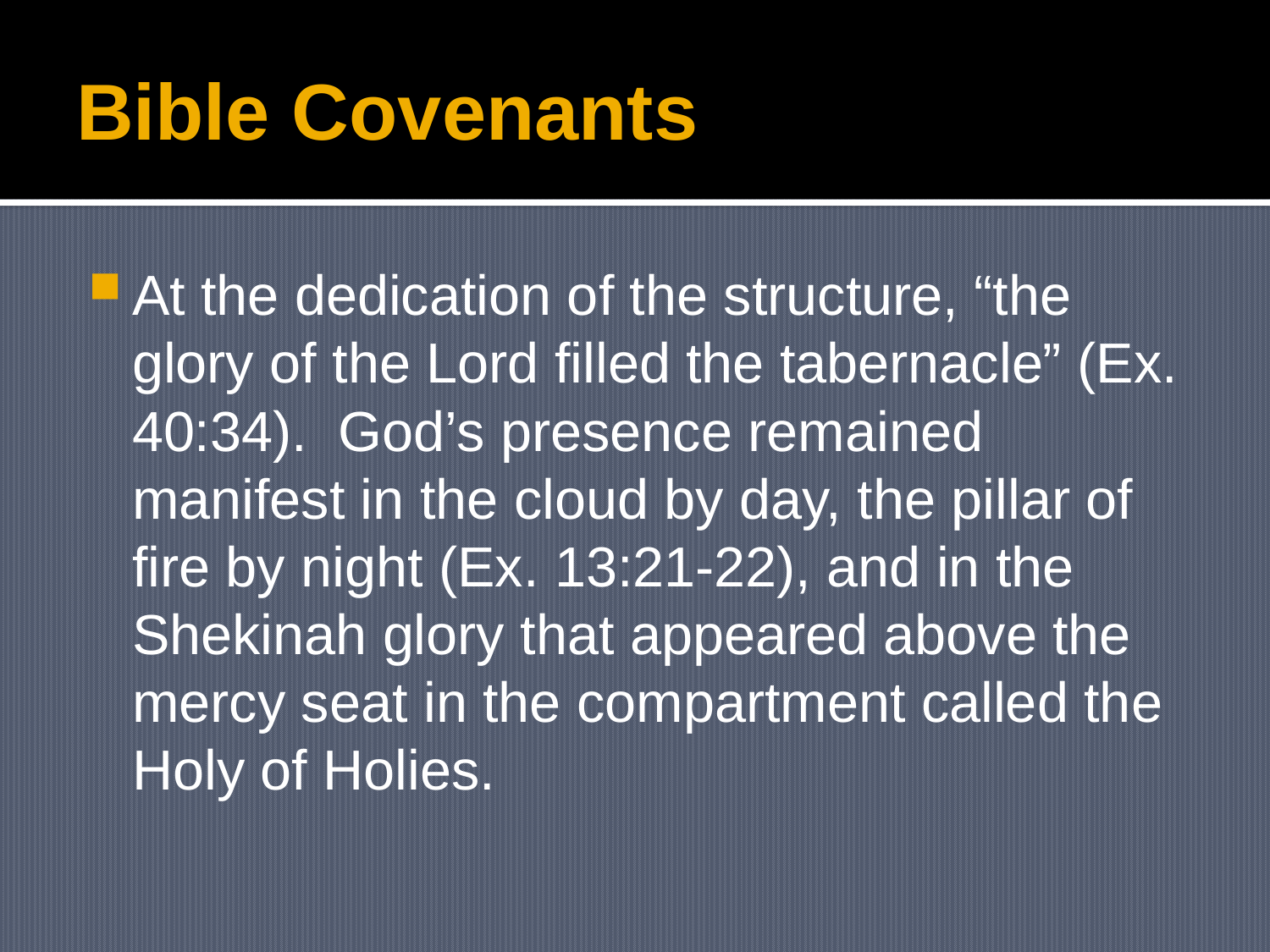

# Bible Covenants
At the dedication of the structure, “the glory of the Lord filled the tabernacle” (Ex. 40:34).  God’s presence remained manifest in the cloud by day, the pillar of fire by night (Ex. 13:21-22), and in the Shekinah glory that appeared above the mercy seat in the compartment called the Holy of Holies.